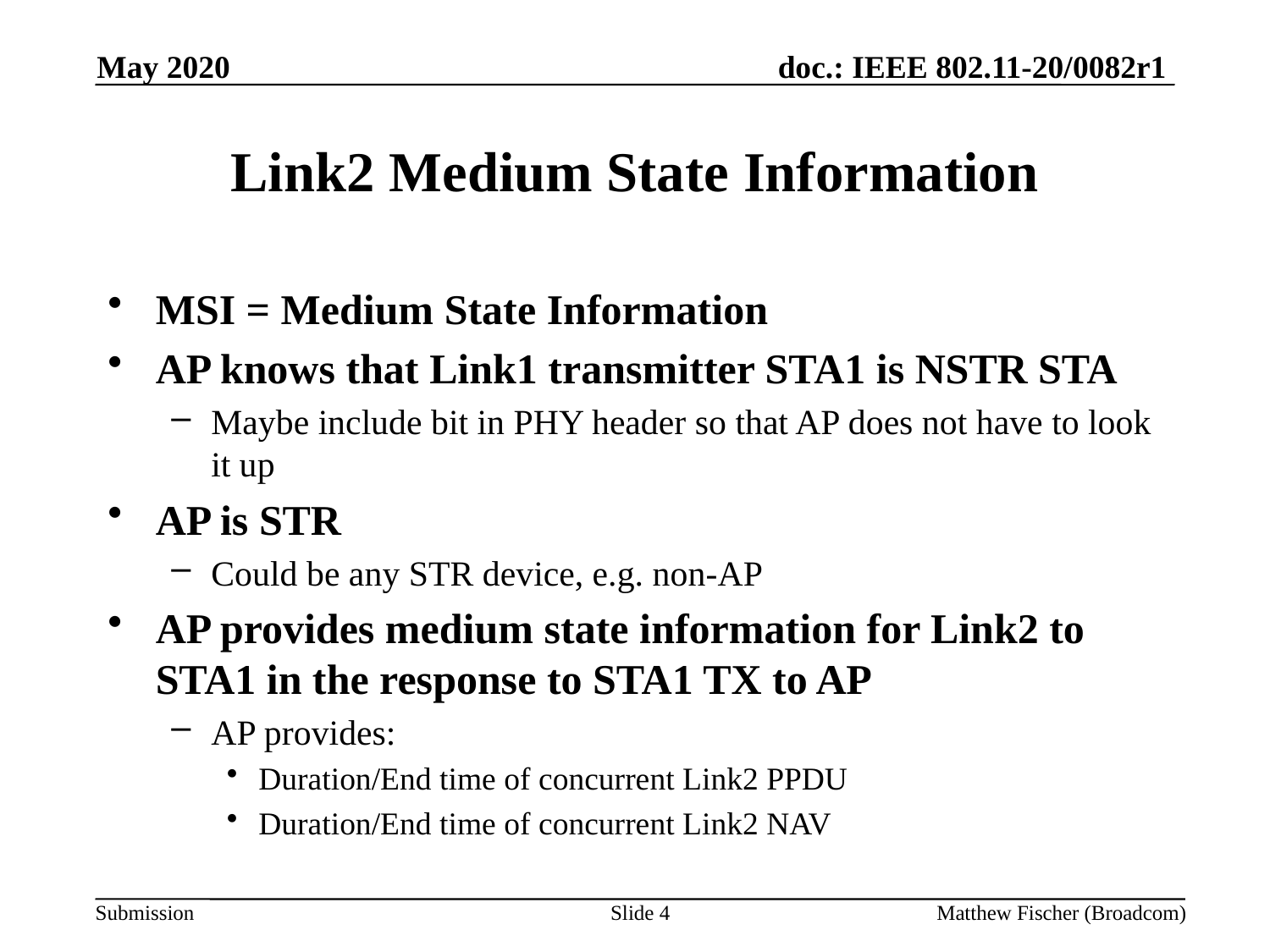

May 2020
# Link2 Medium State Information
MSI = Medium State Information
AP knows that Link1 transmitter STA1 is NSTR STA
Maybe include bit in PHY header so that AP does not have to look it up
AP is STR
Could be any STR device, e.g. non-AP
AP provides medium state information for Link2 to STA1 in the response to STA1 TX to AP
AP provides:
Duration/End time of concurrent Link2 PPDU
Duration/End time of concurrent Link2 NAV
Slide 4
Matthew Fischer (Broadcom)